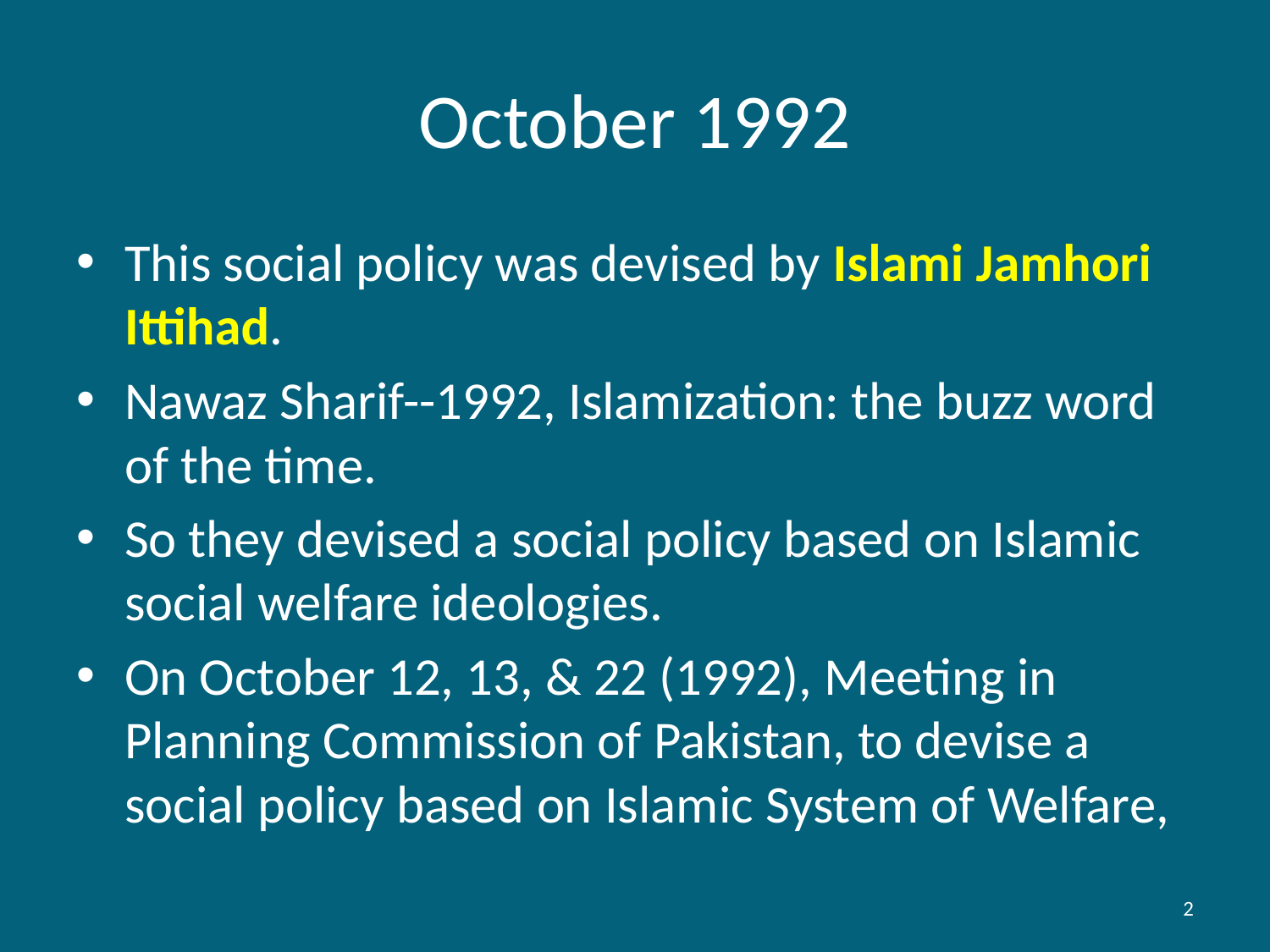

# October 1992
This social policy was devised by Islami Jamhori Ittihad.
Nawaz Sharif--1992, Islamization: the buzz word of the time.
So they devised a social policy based on Islamic social welfare ideologies.
On October 12, 13, & 22 (1992), Meeting in Planning Commission of Pakistan, to devise a social policy based on Islamic System of Welfare,
2